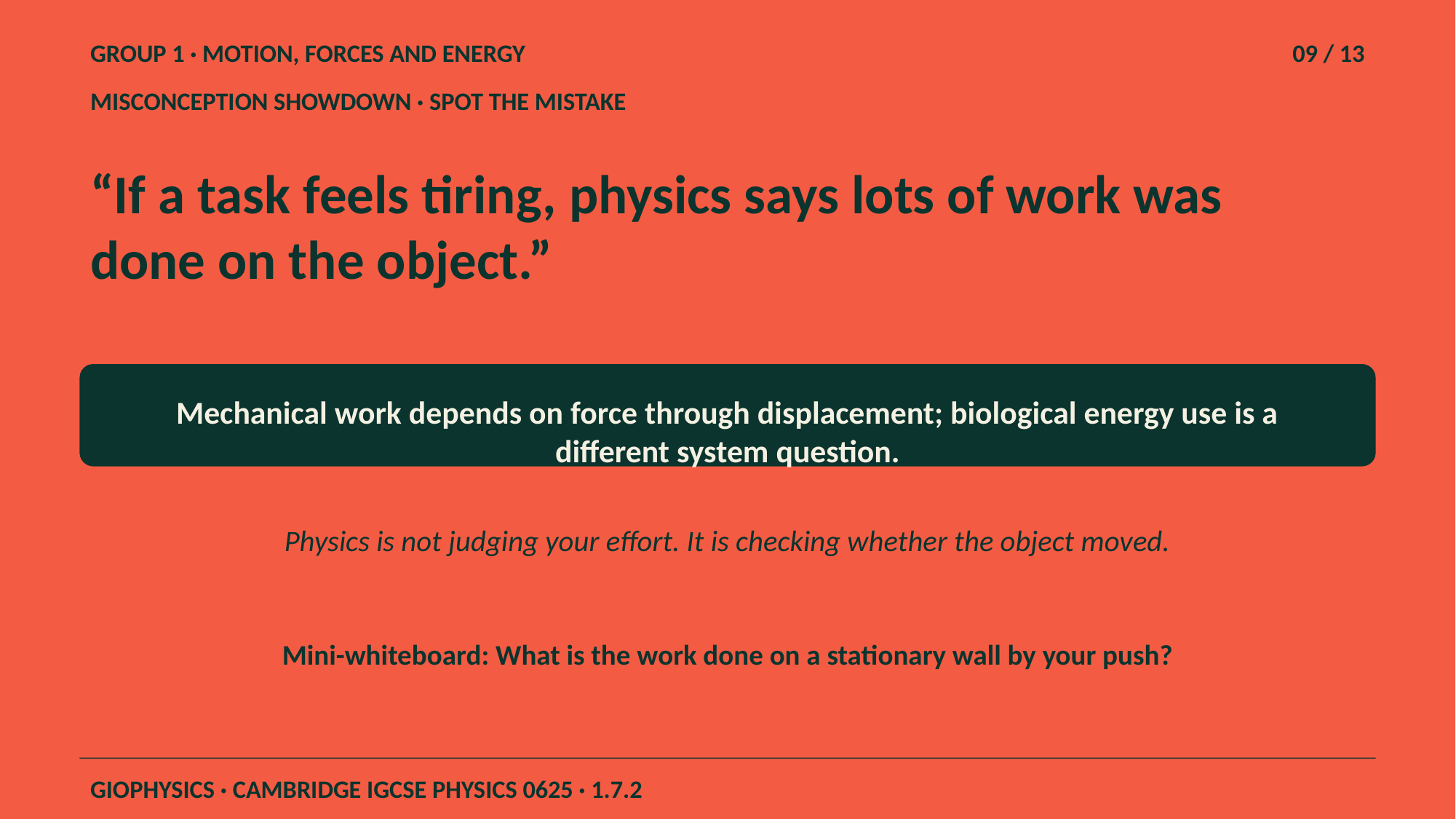

GROUP 1 · MOTION, FORCES AND ENERGY
09 / 13
MISCONCEPTION SHOWDOWN · SPOT THE MISTAKE
“If a task feels tiring, physics says lots of work was done on the object.”

Mechanical work depends on force through displacement; biological energy use is a different system question.
Physics is not judging your effort. It is checking whether the object moved.
Mini-whiteboard: What is the work done on a stationary wall by your push?

GIOPHYSICS · CAMBRIDGE IGCSE PHYSICS 0625 · 1.7.2